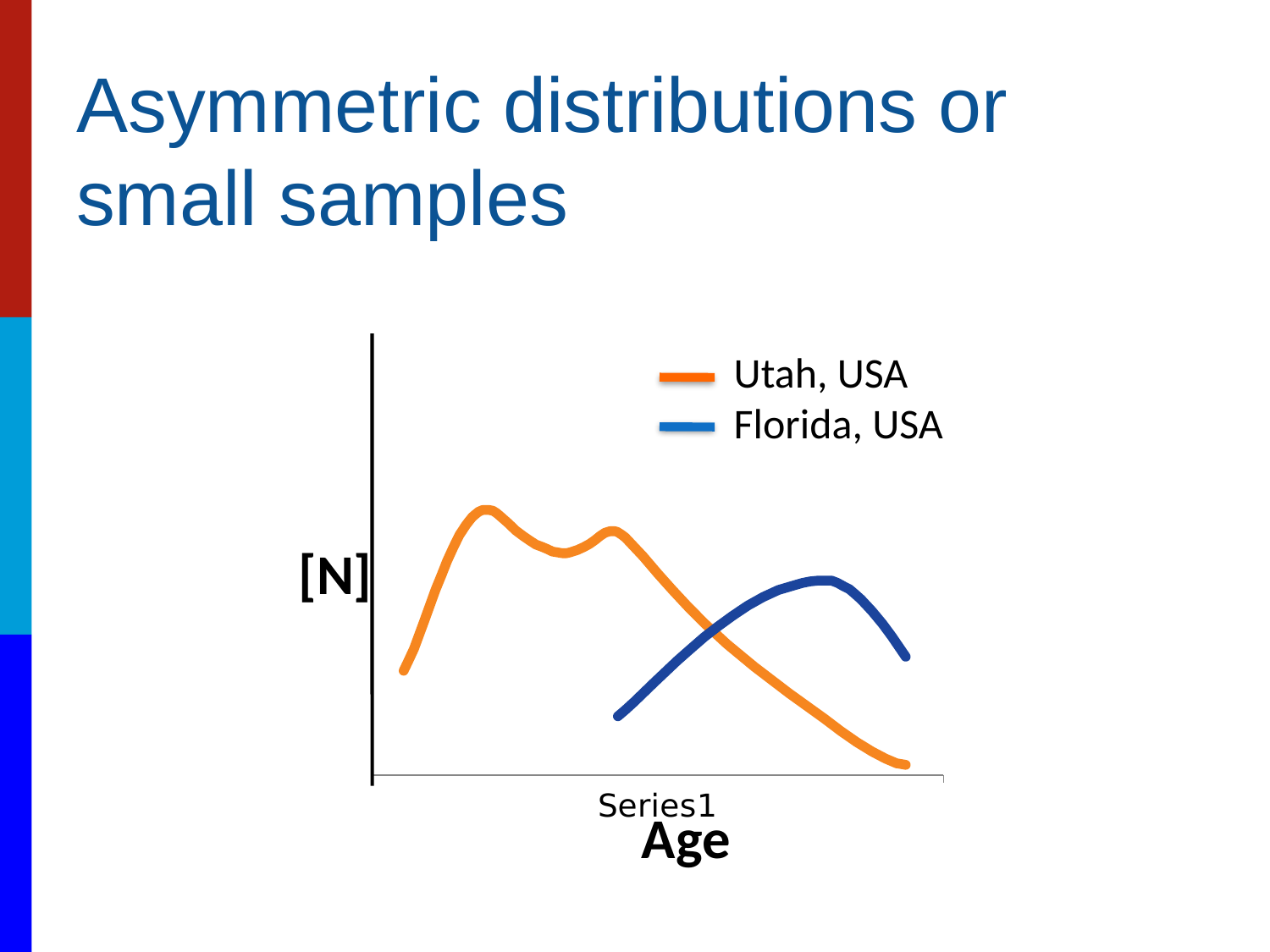

# Asymmetric distributions or small samples

### Chart

| Category | Column1 |
|---|---|
|  | None |
Utah, USA
Florida, USA